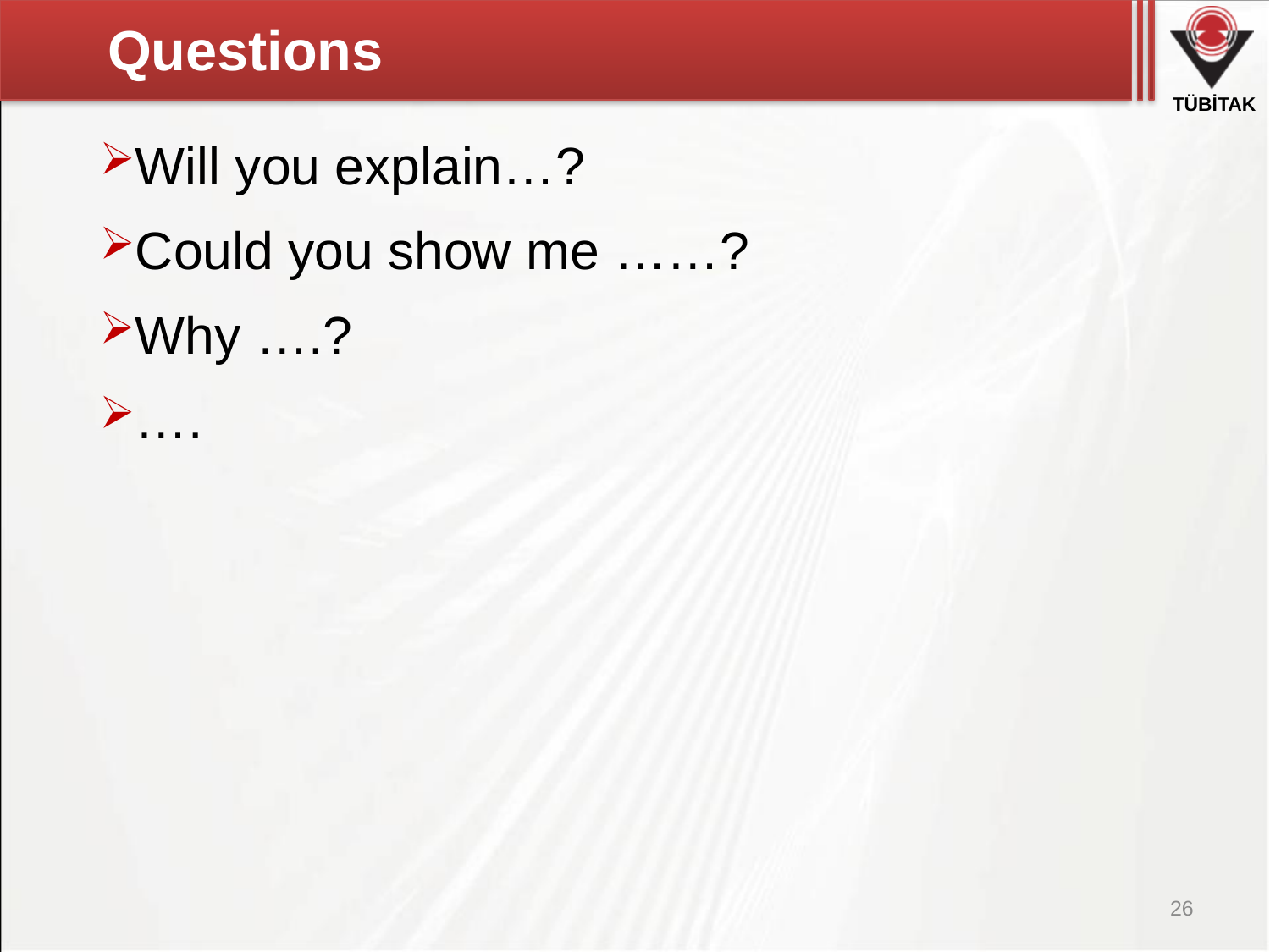

# Questions
Will you explain…?
Could you show me ……?
Why ….?
….
26